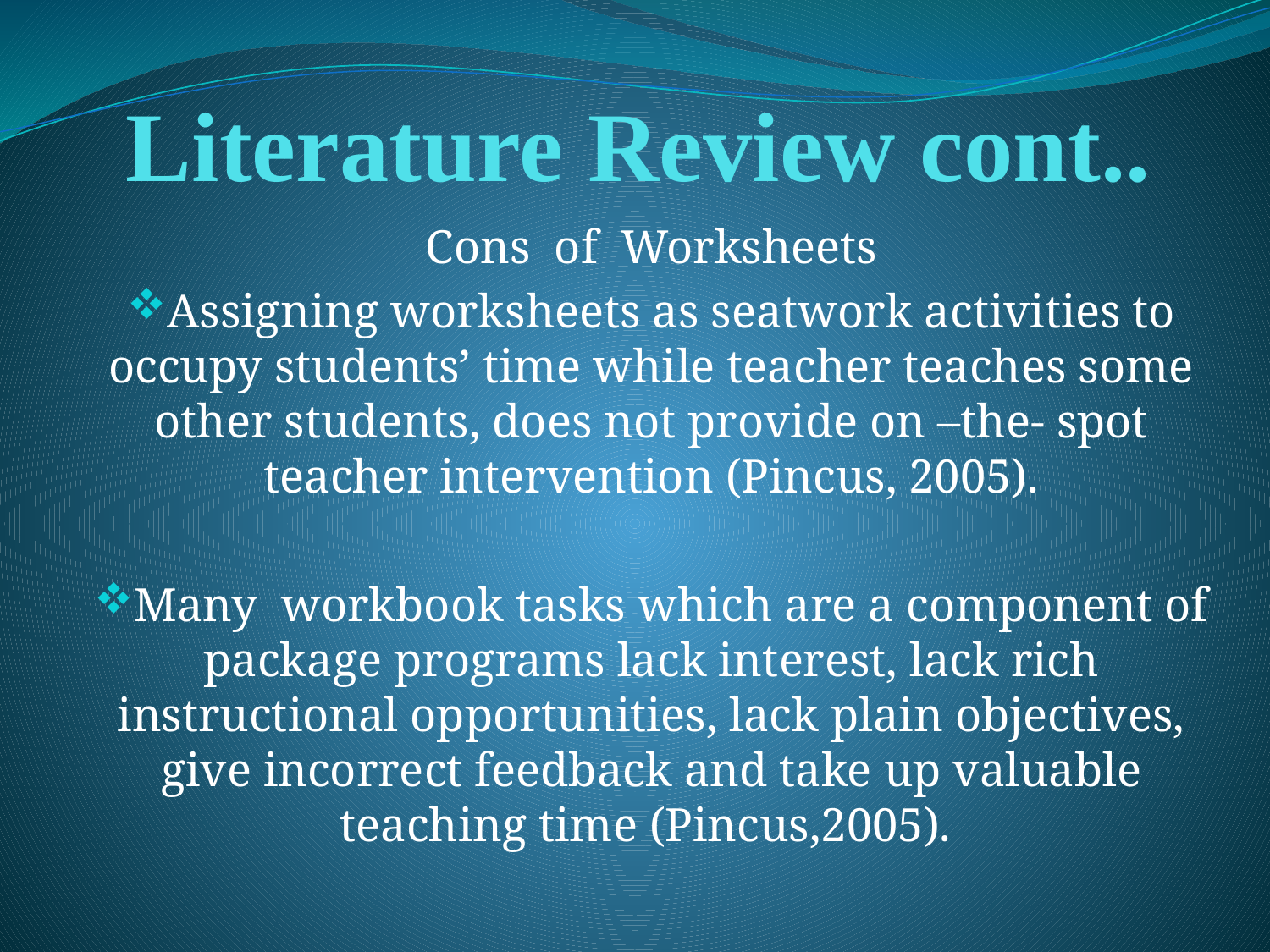

# Literature Review cont..
Cons  of  Worksheets
Assigning worksheets as seatwork activities to occupy students’ time while teacher teaches some other students, does not provide on –the- spot teacher intervention (Pincus, 2005).

Many  workbook tasks which are a component of package programs lack interest, lack rich instructional opportunities, lack plain objectives, give incorrect feedback and take up valuable teaching time (Pincus,2005).